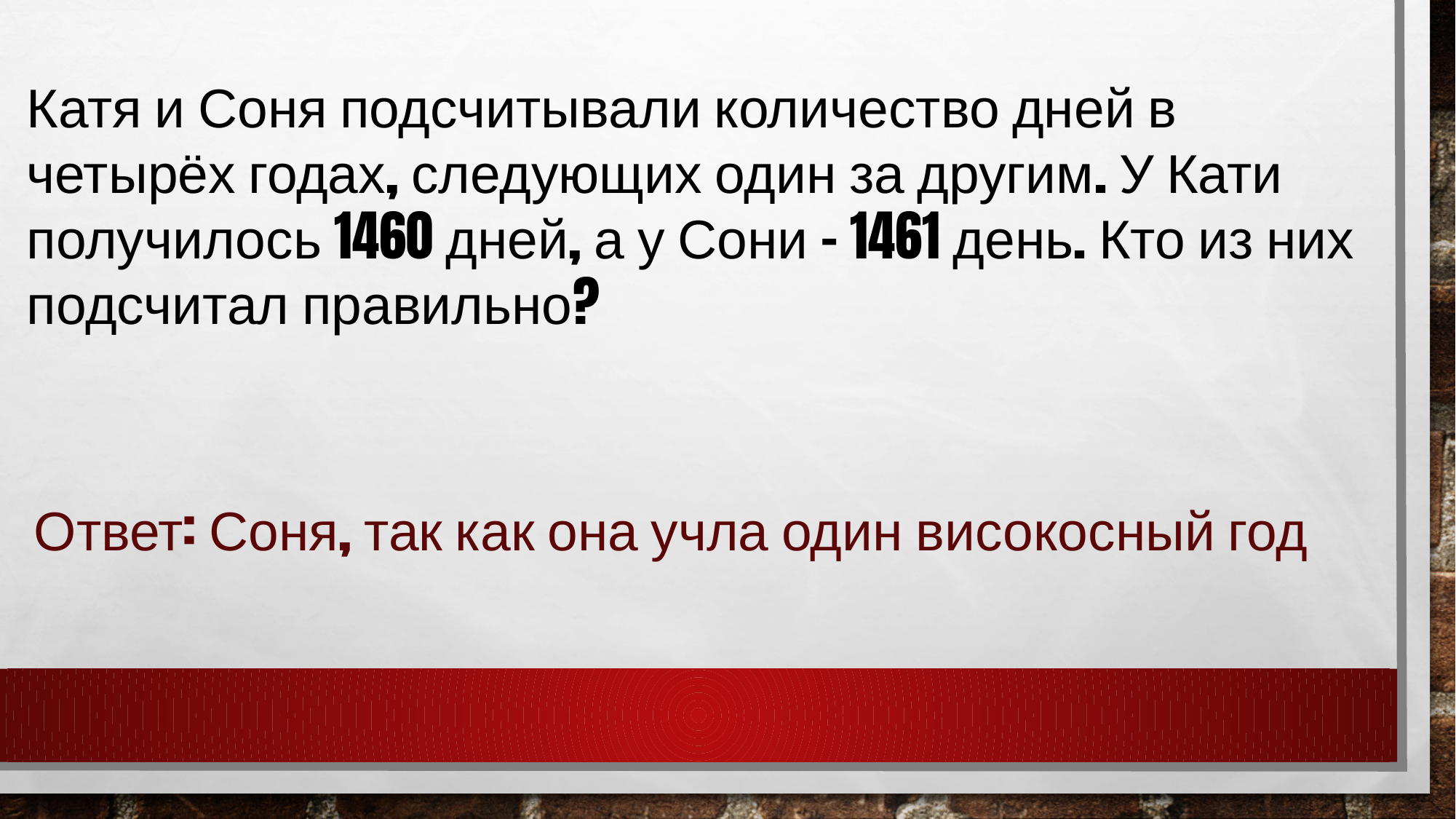

Катя и Соня подсчитывали количество дней в четырёх годах, следующих один за другим. У Кати получилось 1460 дней, а у Сони – 1461 день. Кто из них подсчитал правильно?
Ответ: Соня, так как она учла один високосный год